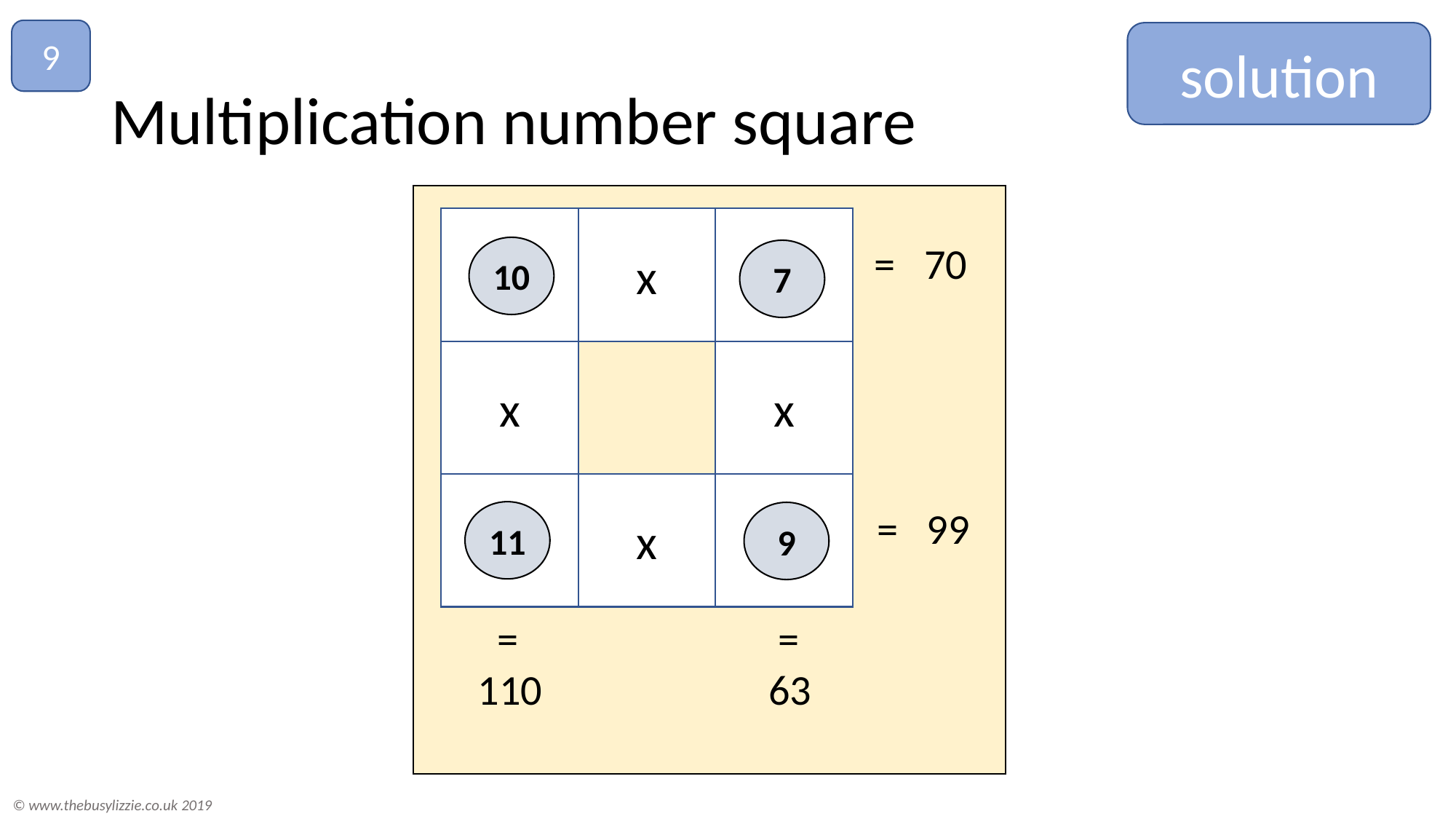

9
solution
# Multiplication number square

x

=   70
x

x

x

=   99
  =
110
 =
63
10
7
11
9
© www.thebusylizzie.co.uk 2019